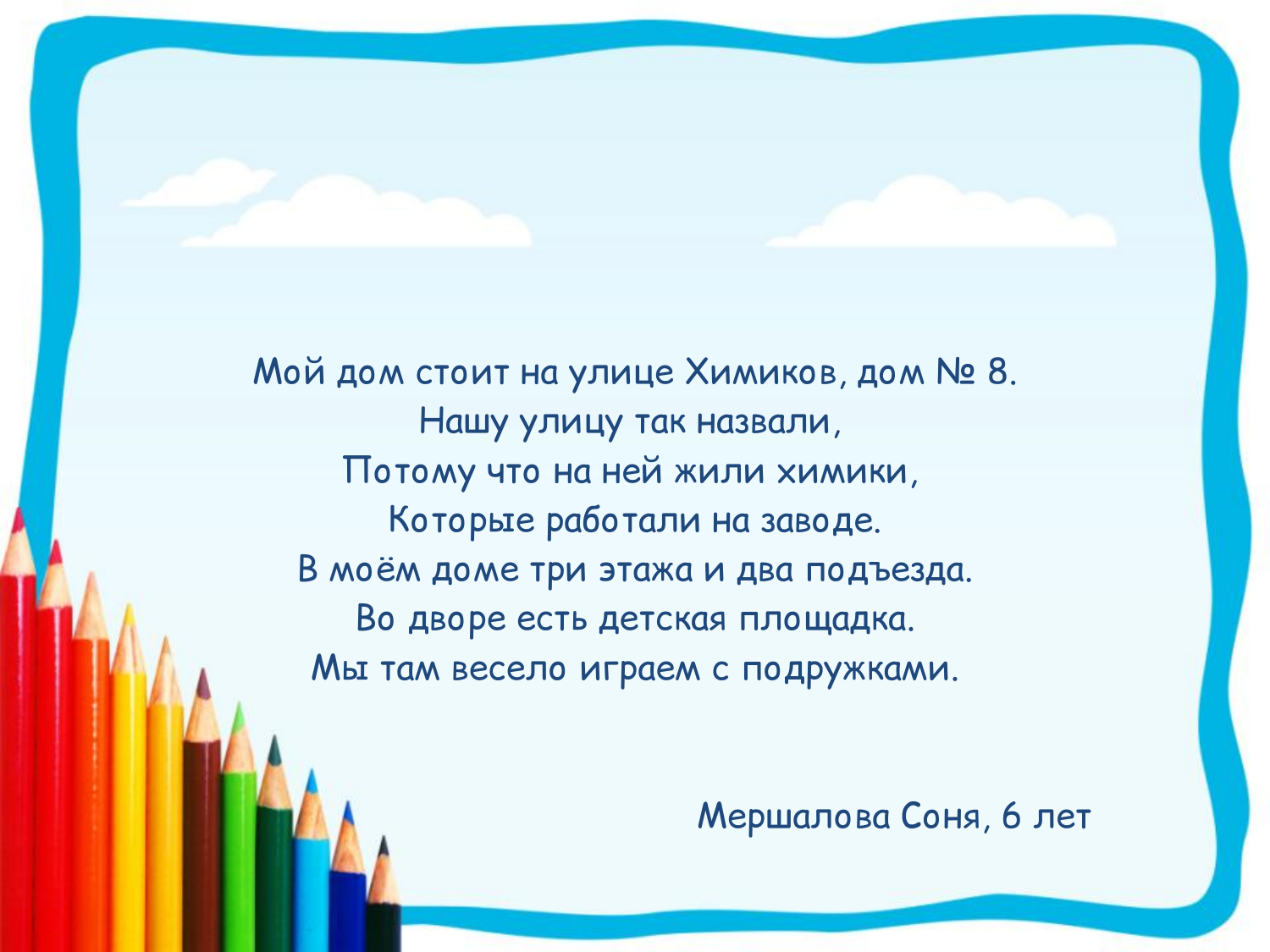

#

Мой дом стоит на улице Химиков, дом № 8.
Нашу улицу так назвали,
Потому что на ней жили химики,
Которые работали на заводе.
В моём доме три этажа и два подъезда.
Во дворе есть детская площадка.
Мы там весело играем с подружками.

                                                 Мершалова Соня, 6 лет